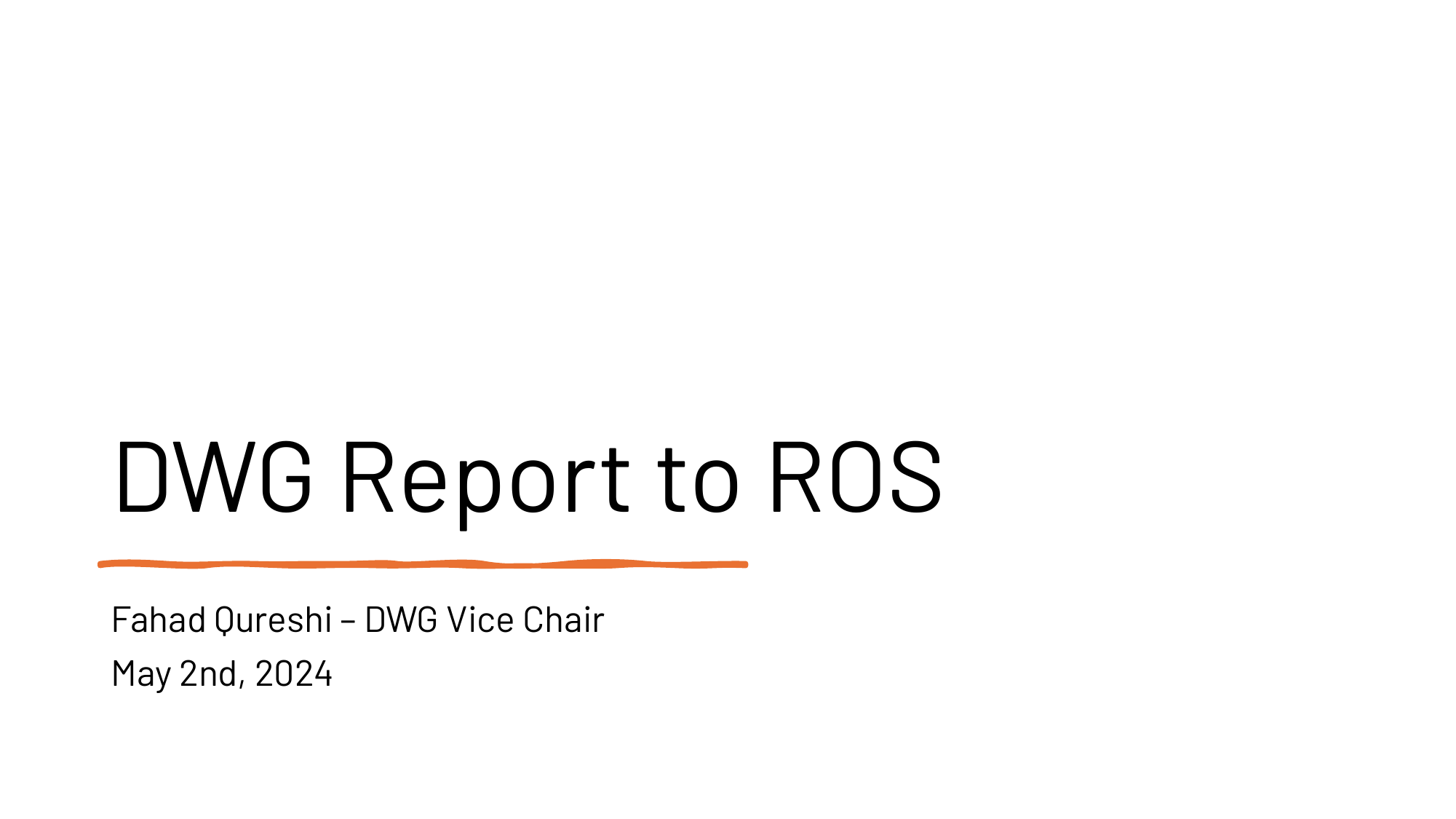

# DWG Report to ROS

Fahad Qureshi – DWG Vice Chair
May 2nd, 2024